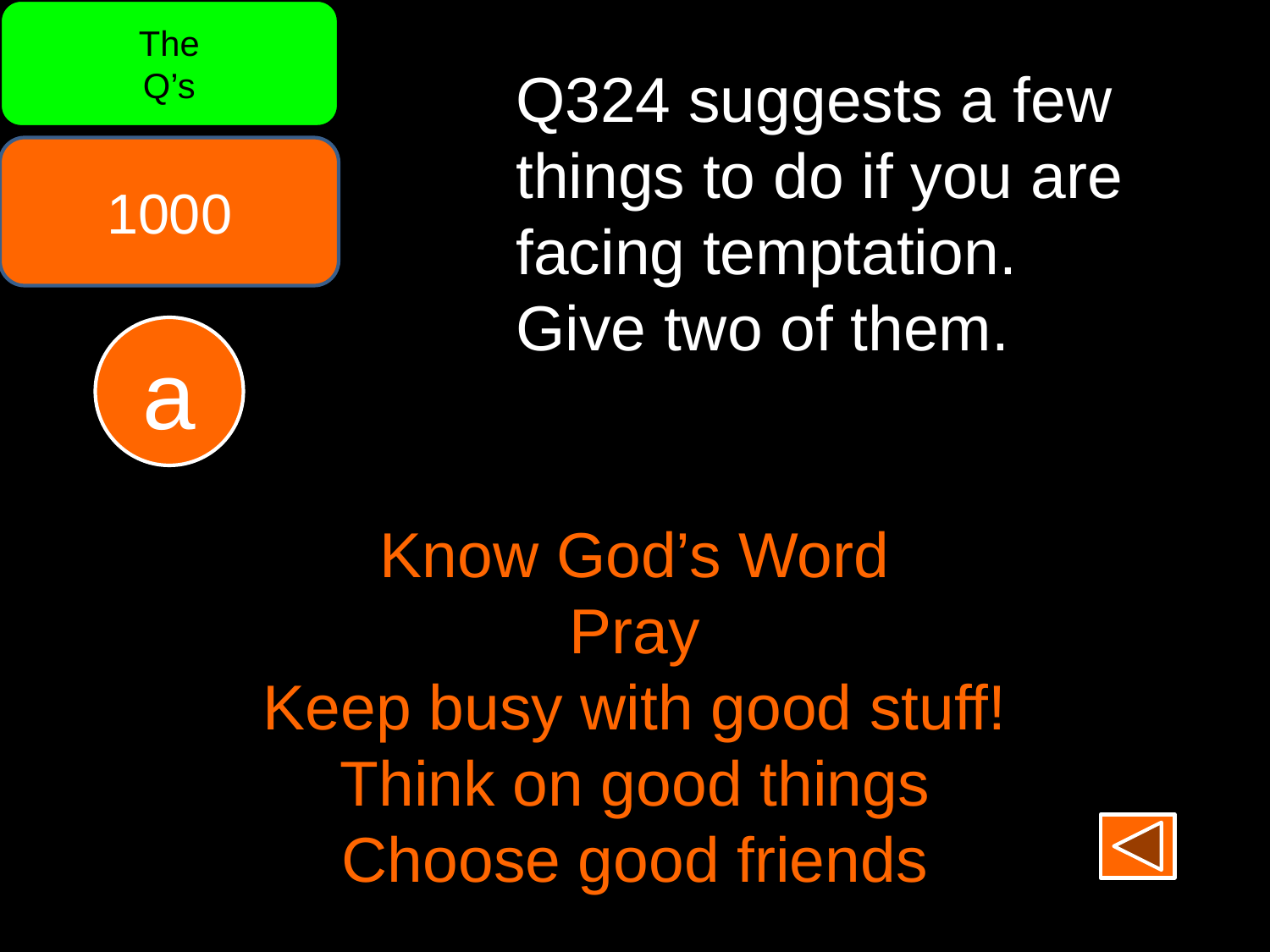

The
Q’s
Q324 suggests a few
things to do if you are
facing temptation.
Give two of them.
1000
a
Know God’s Word
Pray
Keep busy with good stuff!
Think on good things
Choose good friends